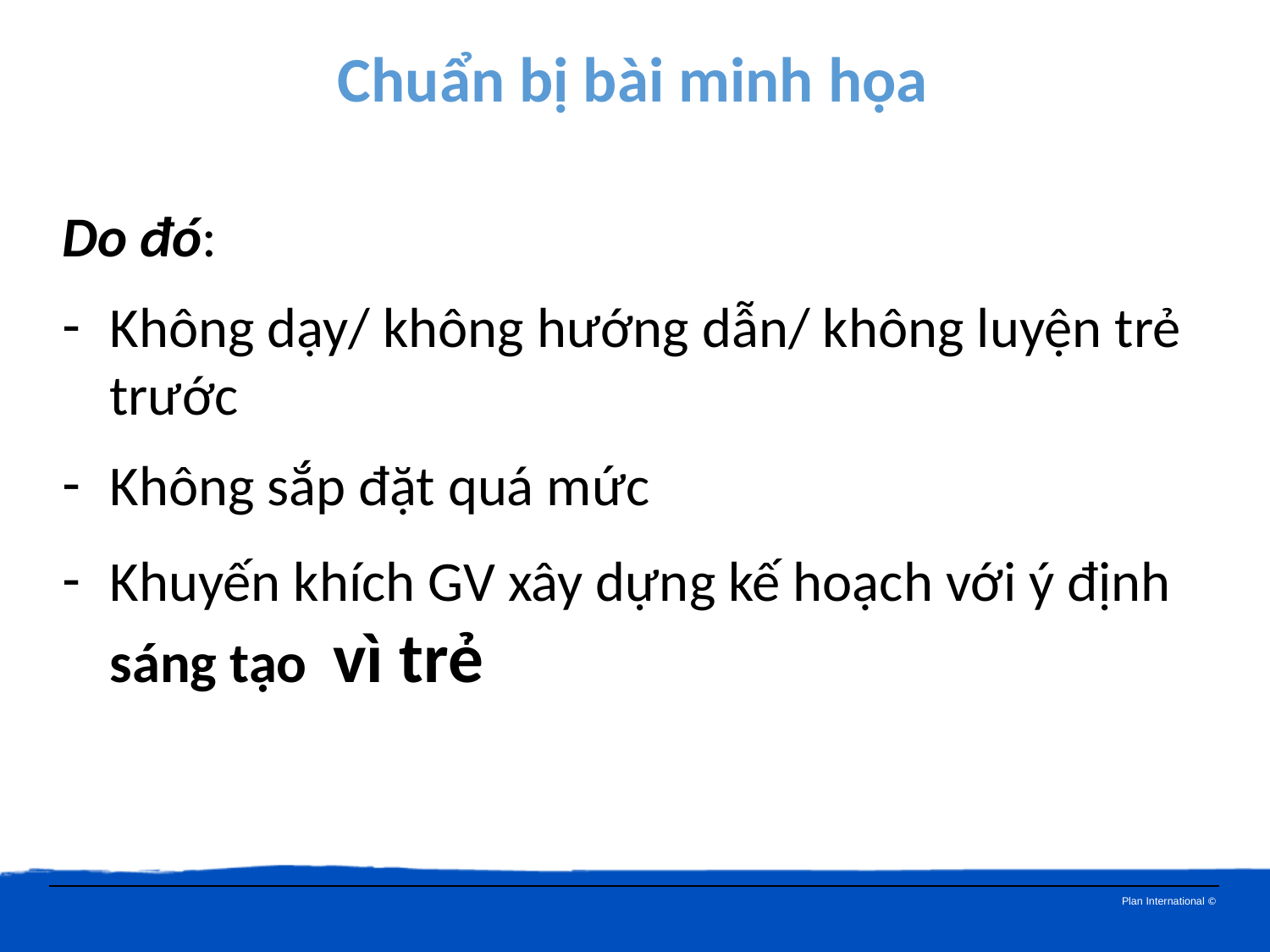

Chuẩn bị bài minh họa
Do đó:
Không dạy/ không hướng dẫn/ không luyện trẻ trước
Không sắp đặt quá mức
Khuyến khích GV xây dựng kế hoạch với ý định sáng tạo  vì trẻ